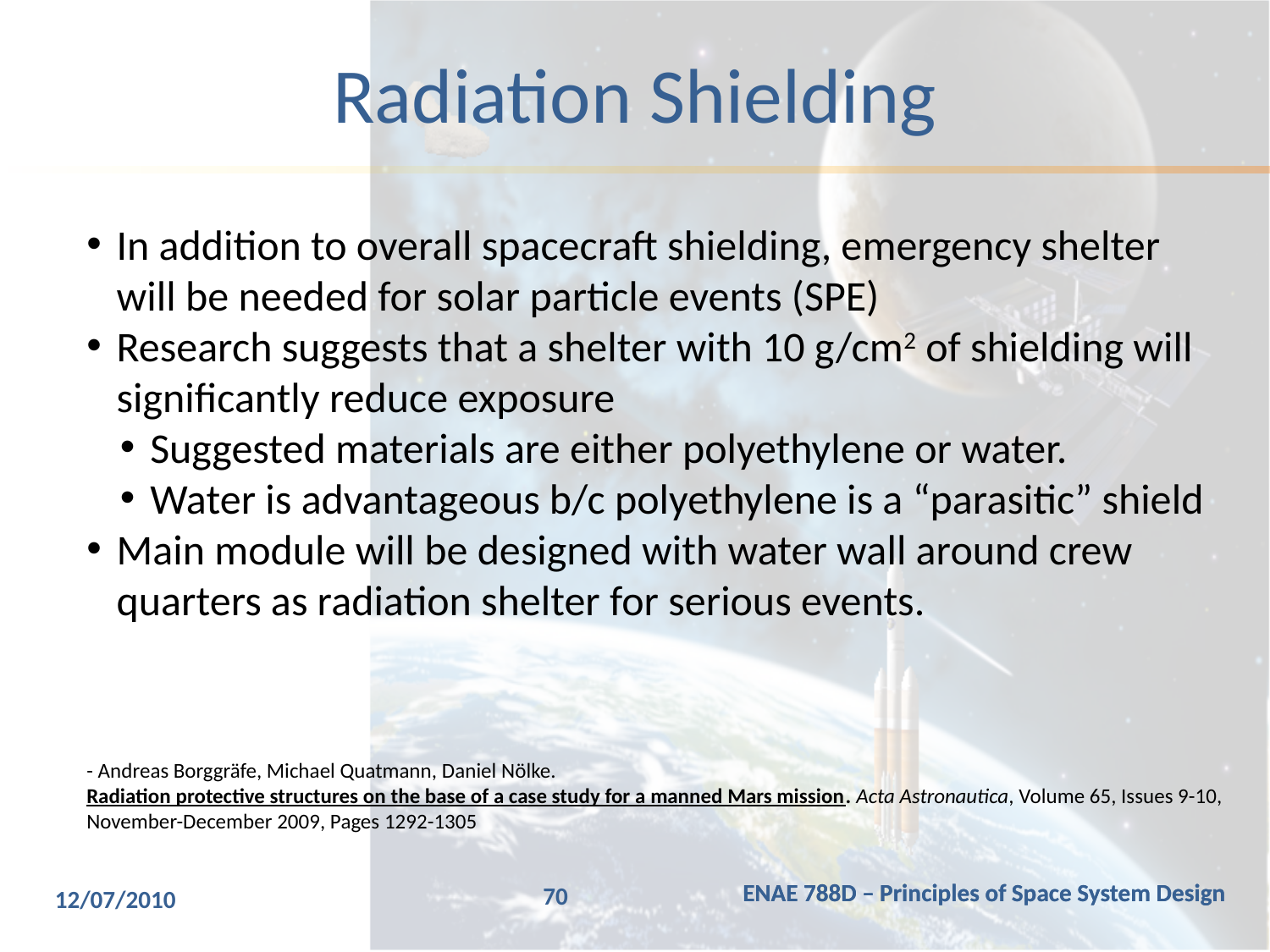

# Radiation Shielding
In addition to overall spacecraft shielding, emergency shelter will be needed for solar particle events (SPE)
Research suggests that a shelter with 10 g/cm2 of shielding will significantly reduce exposure
Suggested materials are either polyethylene or water.
Water is advantageous b/c polyethylene is a “parasitic” shield
Main module will be designed with water wall around crew quarters as radiation shelter for serious events.
- Andreas Borggräfe, Michael Quatmann, Daniel Nölke. Radiation protective structures on the base of a case study for a manned Mars mission. Acta Astronautica, Volume 65, Issues 9-10, November-December 2009, Pages 1292-1305